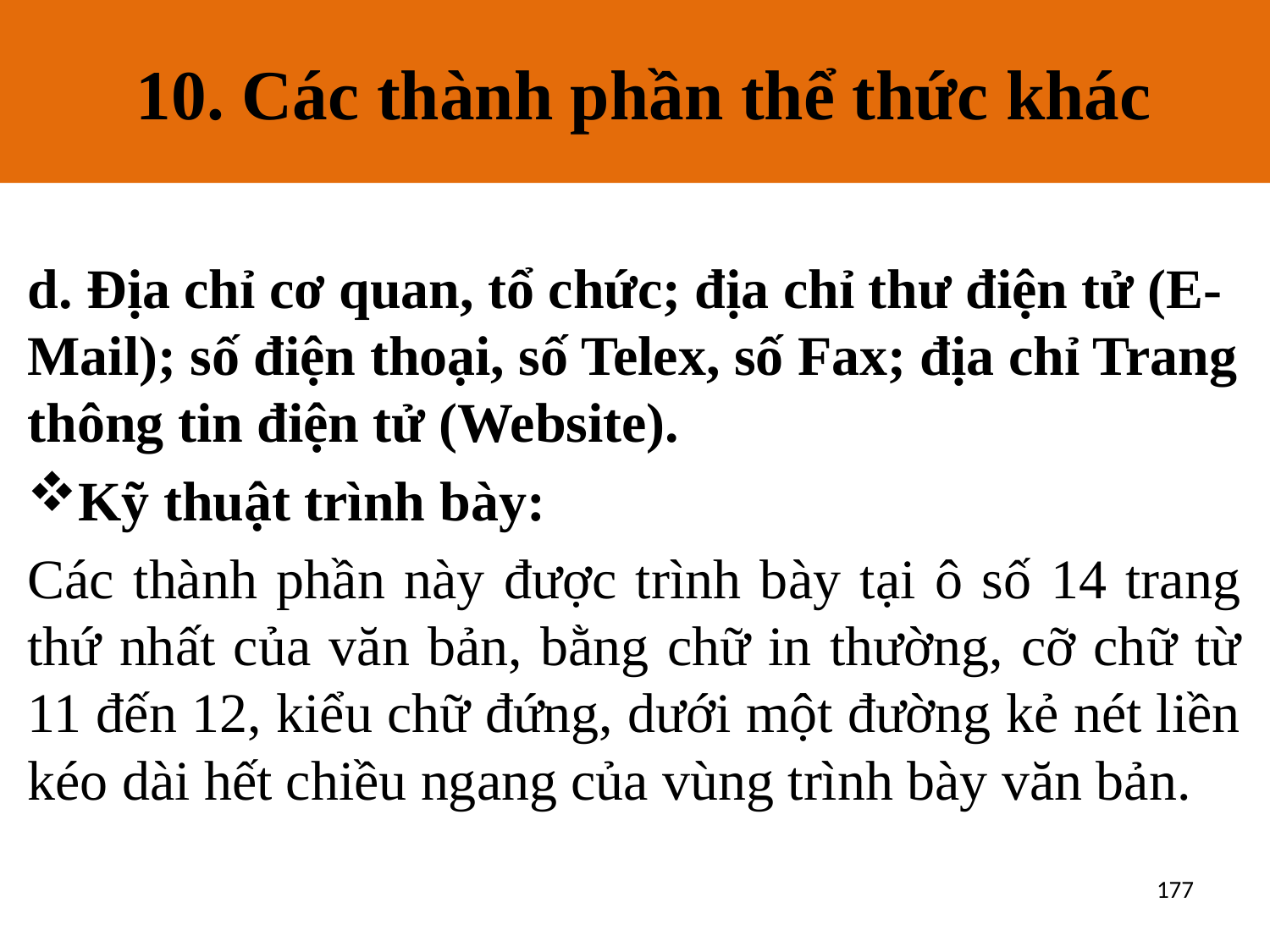

10. Các thành phần thể thức khác
# 10. Các thành phần thể thức khác
d. Địa chỉ cơ quan, tổ chức; địa chỉ thư điện tử (E-Mail); số điện thoại, số Telex, số Fax; địa chỉ Trang thông tin điện tử (Website).
Kỹ thuật trình bày:
Các thành phần này được trình bày tại ô số 14 trang thứ nhất của văn bản, bằng chữ in thường, cỡ chữ từ 11 đến 12, kiểu chữ đứng, dưới một đường kẻ nét liền kéo dài hết chiều ngang của vùng trình bày văn bản.

177